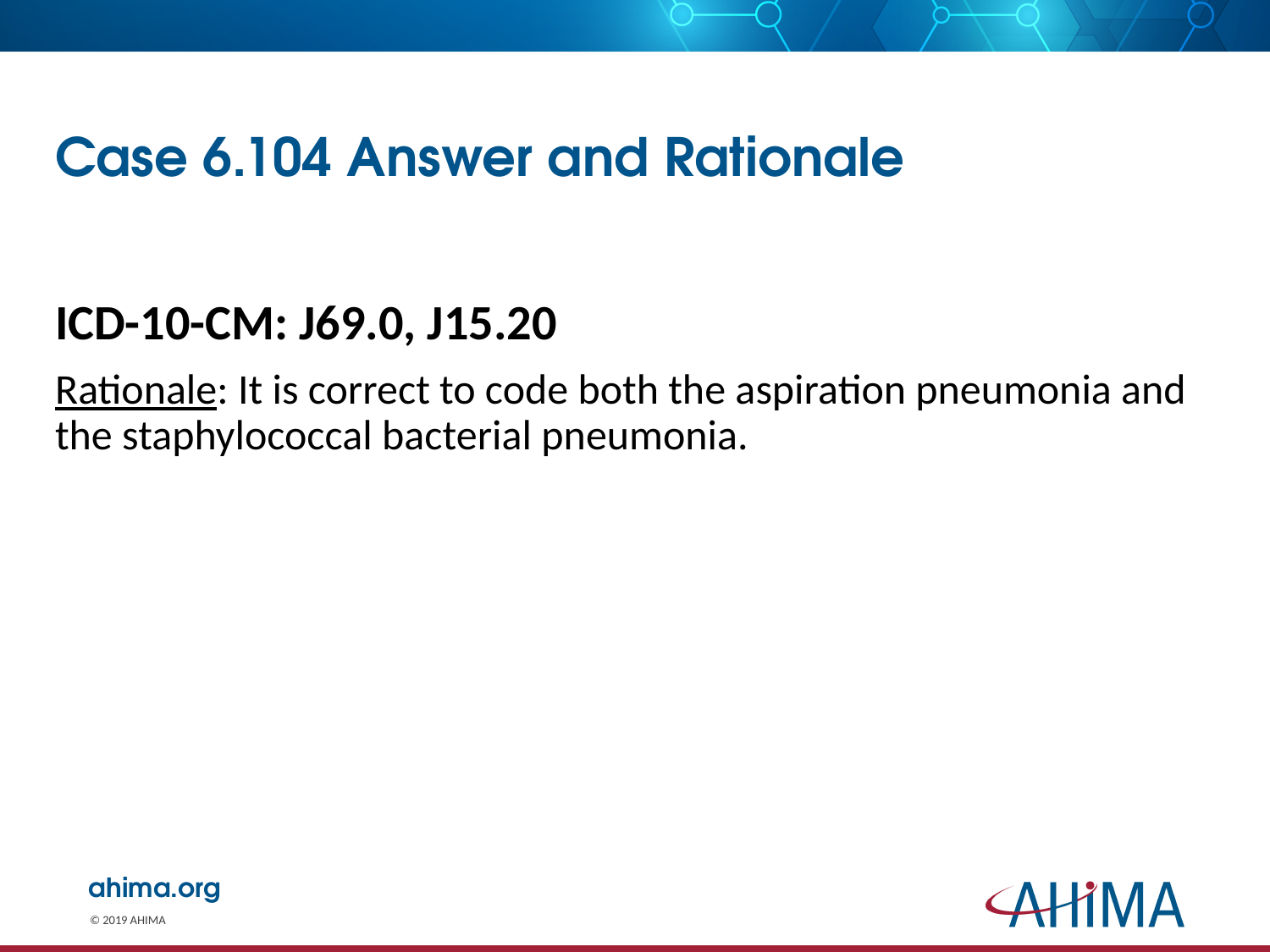

# Case 6.104 Answer and Rationale

ICD-10-CM: J69.0, J15.20
Rationale: It is correct to code both the aspiration pneumonia and the staphylococcal bacterial pneumonia.